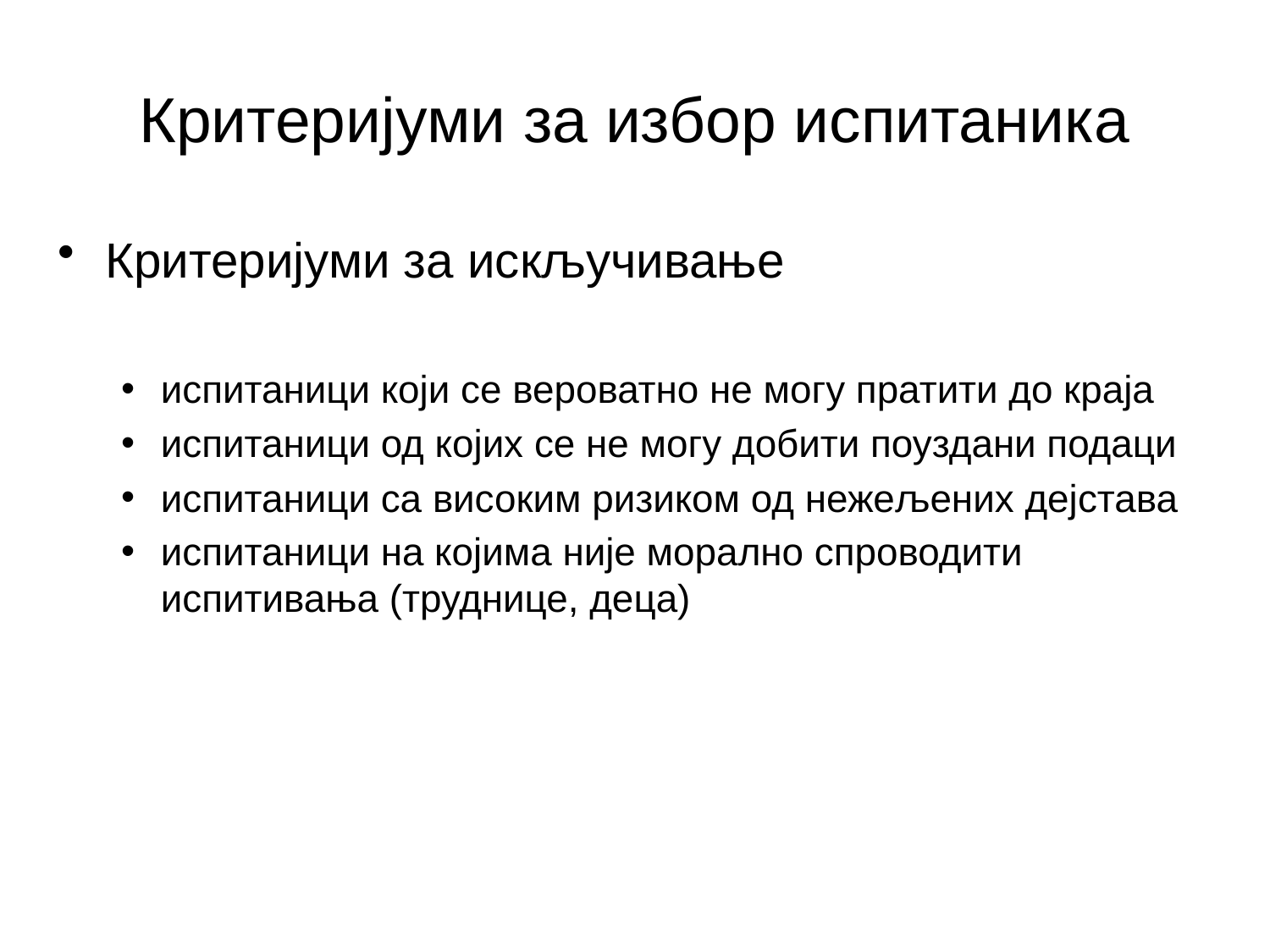

Критеријуми за избор испитаника
Критеријуми за искључивање

испитаници који се вероватно не могу пратити до краја
испитаници од којих се не могу добити поуздани подаци
испитаници са високим ризиком од нежељених дејстава
испитаници на којима није морално спроводити испитивања (труднице, деца)